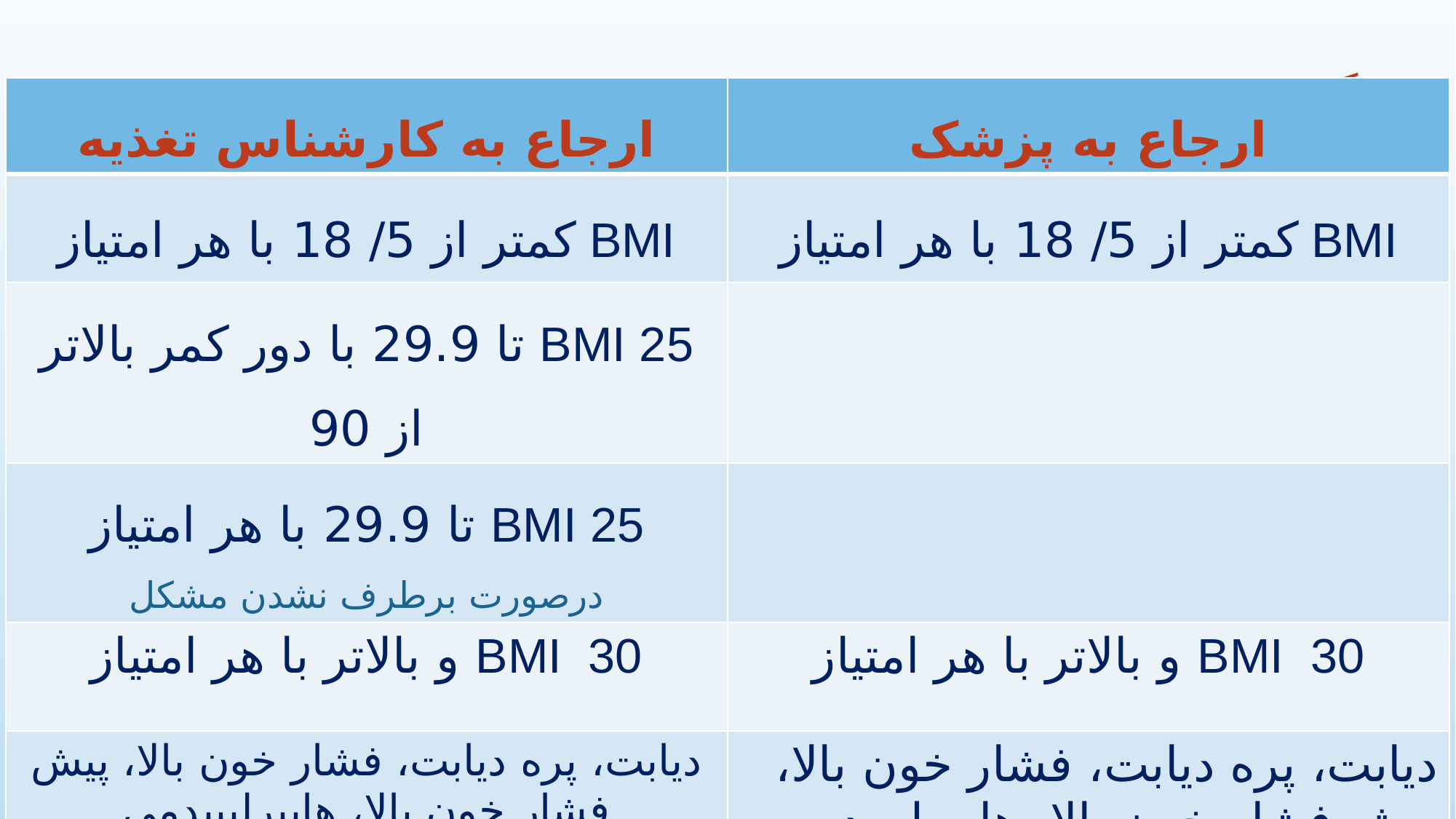

# گروه هدف : میانسال
| ارجاع به کارشناس تغذيه | ارجاع به پزشک |
| --- | --- |
| BMI کمتر از 5/ 18 با هر امتیاز | BMI کمتر از 5/ 18 با هر امتیاز |
| BMI 25 تا 29.9 با دور کمر بالاتر از 90 |  |
| BMI 25 تا 29.9 با هر امتیاز درصورت برطرف نشدن مشکل |  |
| BMI 30 و بالاتر با هر امتیاز | BMI 30 و بالاتر با هر امتیاز |
| دیابت، پره دیابت، فشار خون بالا، پیش فشار خون بالا، هایپرلیپیدمی (ارجاع از پزشک) | دیابت، پره دیابت، فشار خون بالا، پیش فشار خون بالا، هایپرلیپیدمی |